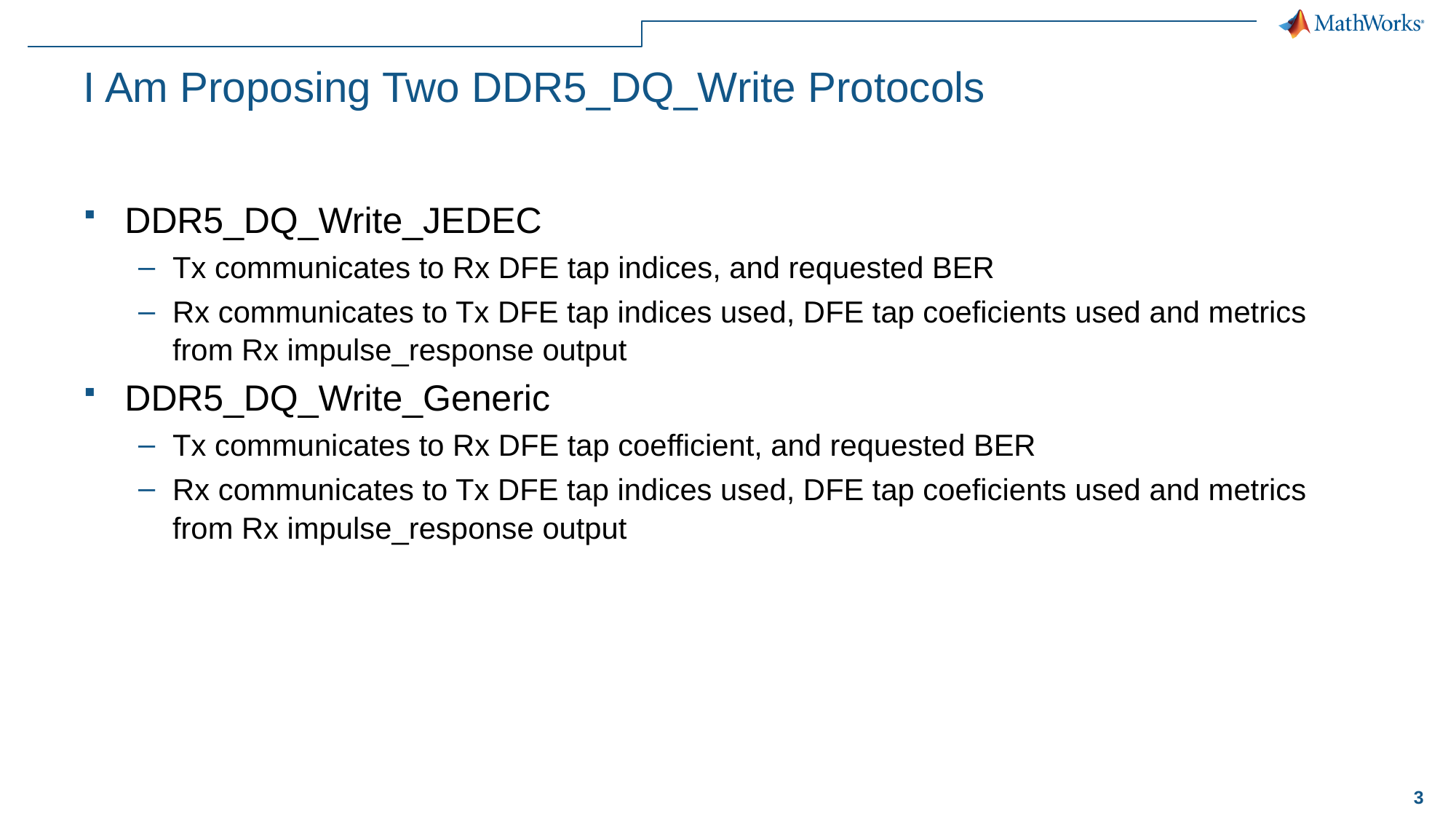

# I Am Proposing Two DDR5_DQ_Write Protocols
DDR5_DQ_Write_JEDEC
Tx communicates to Rx DFE tap indices, and requested BER
Rx communicates to Tx DFE tap indices used, DFE tap coeficients used and metrics from Rx impulse_response output
DDR5_DQ_Write_Generic
Tx communicates to Rx DFE tap coefficient, and requested BER
Rx communicates to Tx DFE tap indices used, DFE tap coeficients used and metrics from Rx impulse_response output